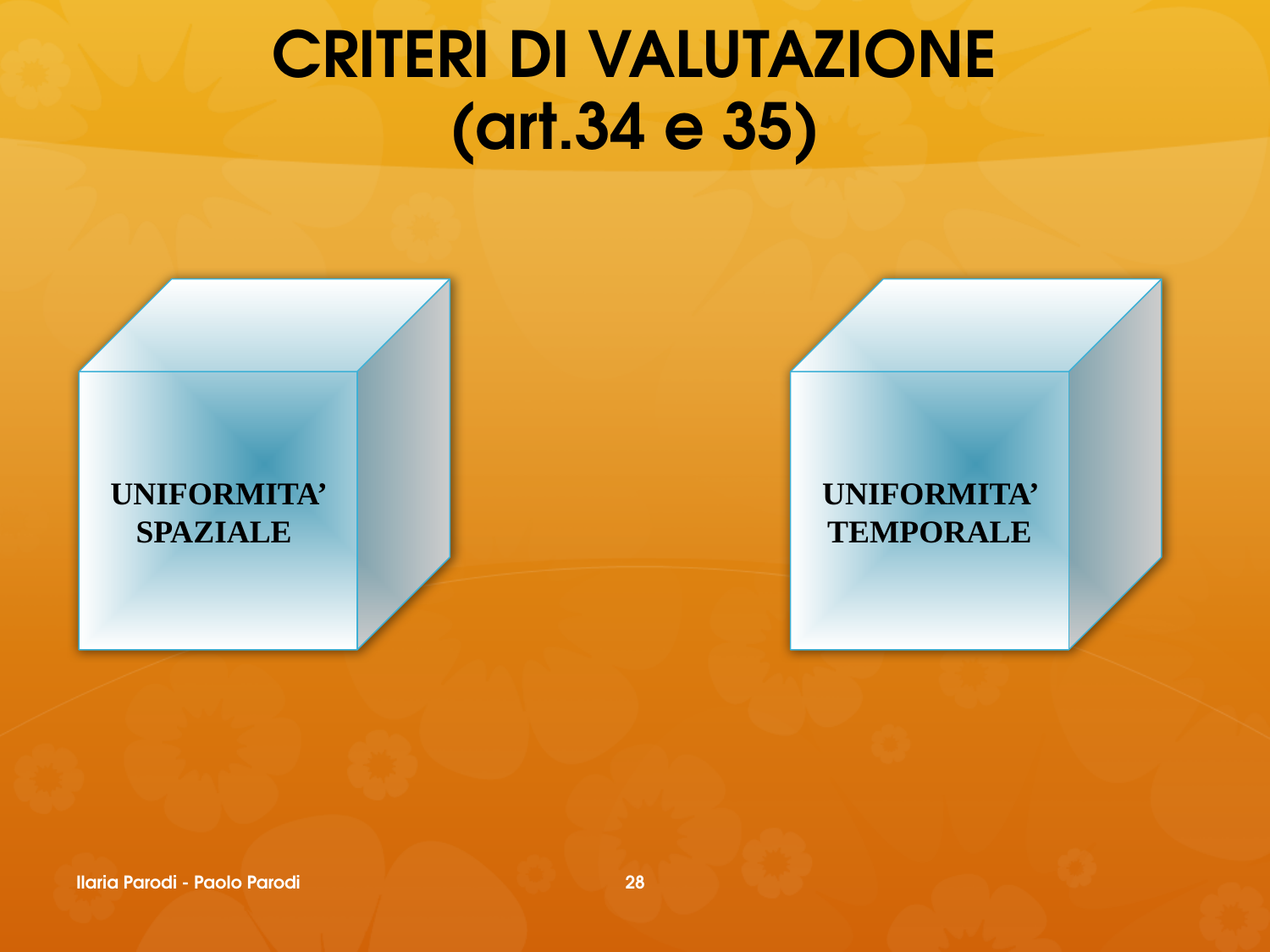

# CRITERI DI VALUTAZIONE (art.34 e 35)

UNIFORMITA’ SPAZIALE
UNIFORMITA’ TEMPORALE
Ilaria Parodi - Paolo Parodi
28